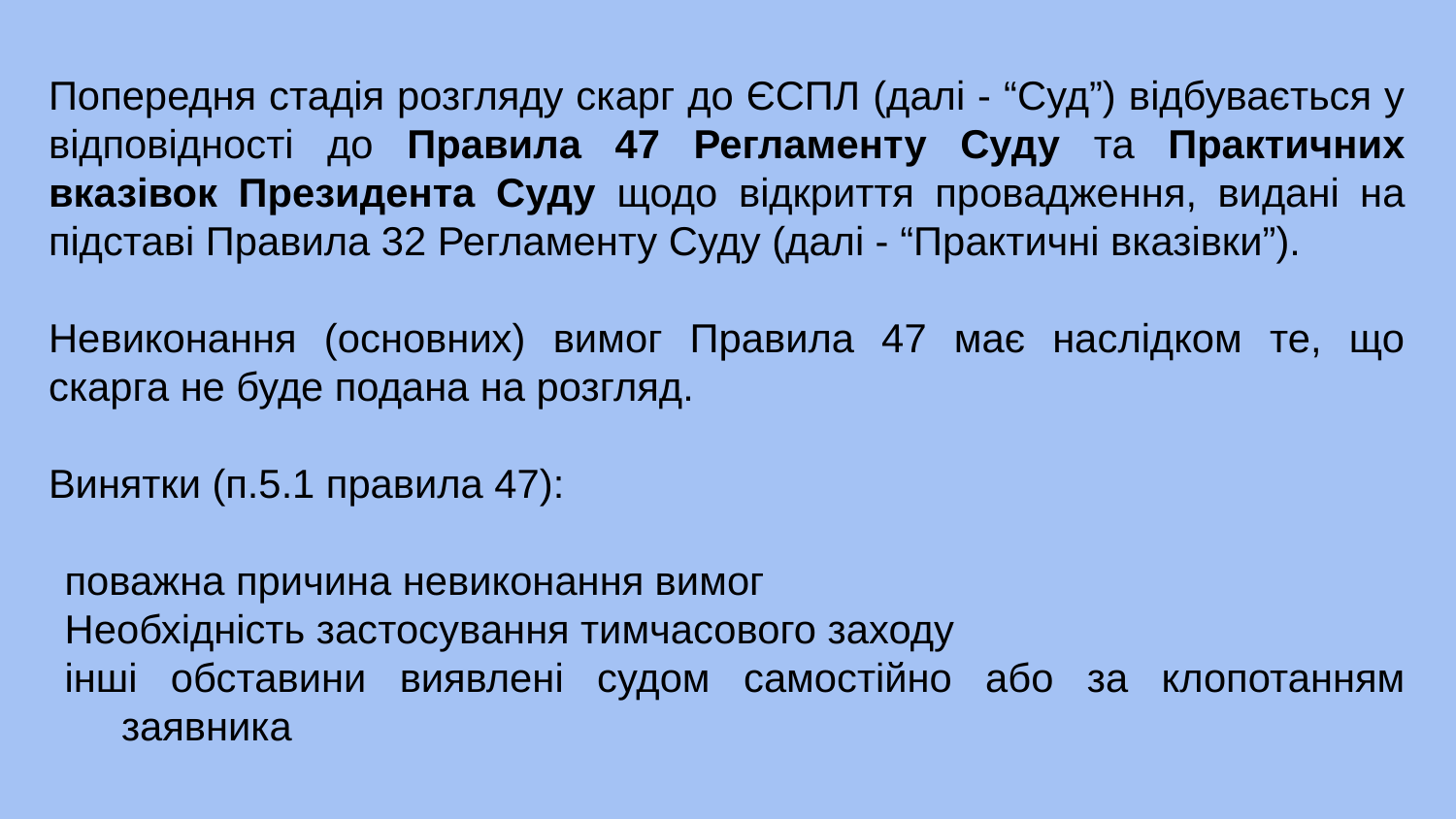

Попередня стадія розгляду скарг до ЄСПЛ (далі - “Суд”) відбувається у відповідності до Правила 47 Регламенту Суду та Практичних вказівок Президента Суду щодо відкриття провадження, видані на підставі Правила 32 Регламенту Суду (далі - “Практичні вказівки”).

Невиконання (основних) вимог Правила 47 має наслідком те, що скарга не буде подана на розгляд.

Винятки (п.5.1 правила 47):

поважна причина невиконання вимог
Необхідність застосування тимчасового заходу
інші обставини виявлені судом самостійно або за клопотанням заявника